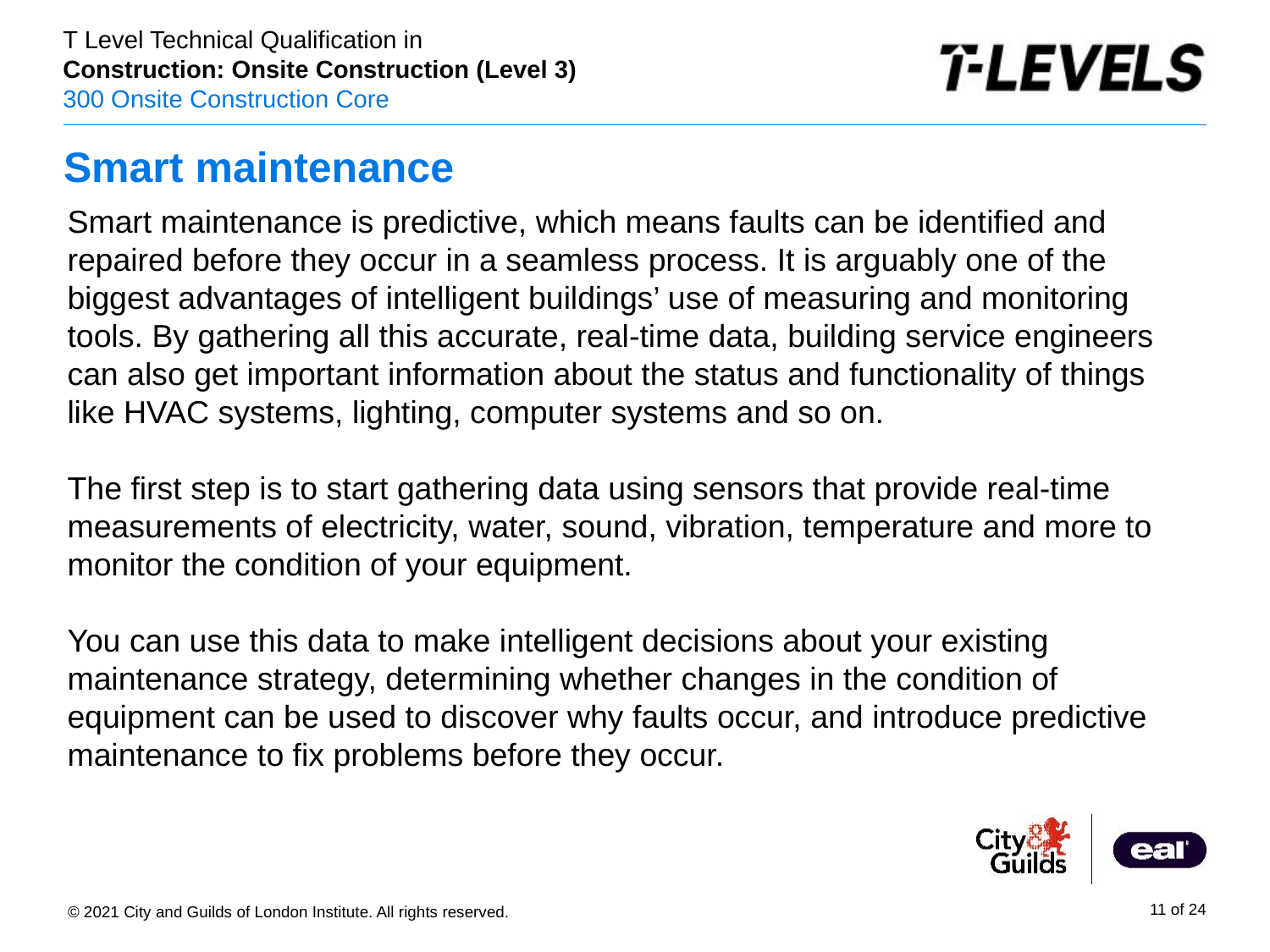

# Smart maintenance
Smart maintenance is predictive, which means faults can be identified and repaired before they occur in a seamless process. It is arguably one of the biggest advantages of intelligent buildings’ use of measuring and monitoring tools. By gathering all this accurate, real-time data, building service engineers can also get important information about the status and functionality of things like HVAC systems, lighting, computer systems and so on.

The first step is to start gathering data using sensors that provide real-time measurements of electricity, water, sound, vibration, temperature and more to monitor the condition of your equipment.

You can use this data to make intelligent decisions about your existing maintenance strategy, determining whether changes in the condition of equipment can be used to discover why faults occur, and introduce predictive maintenance to fix problems before they occur.